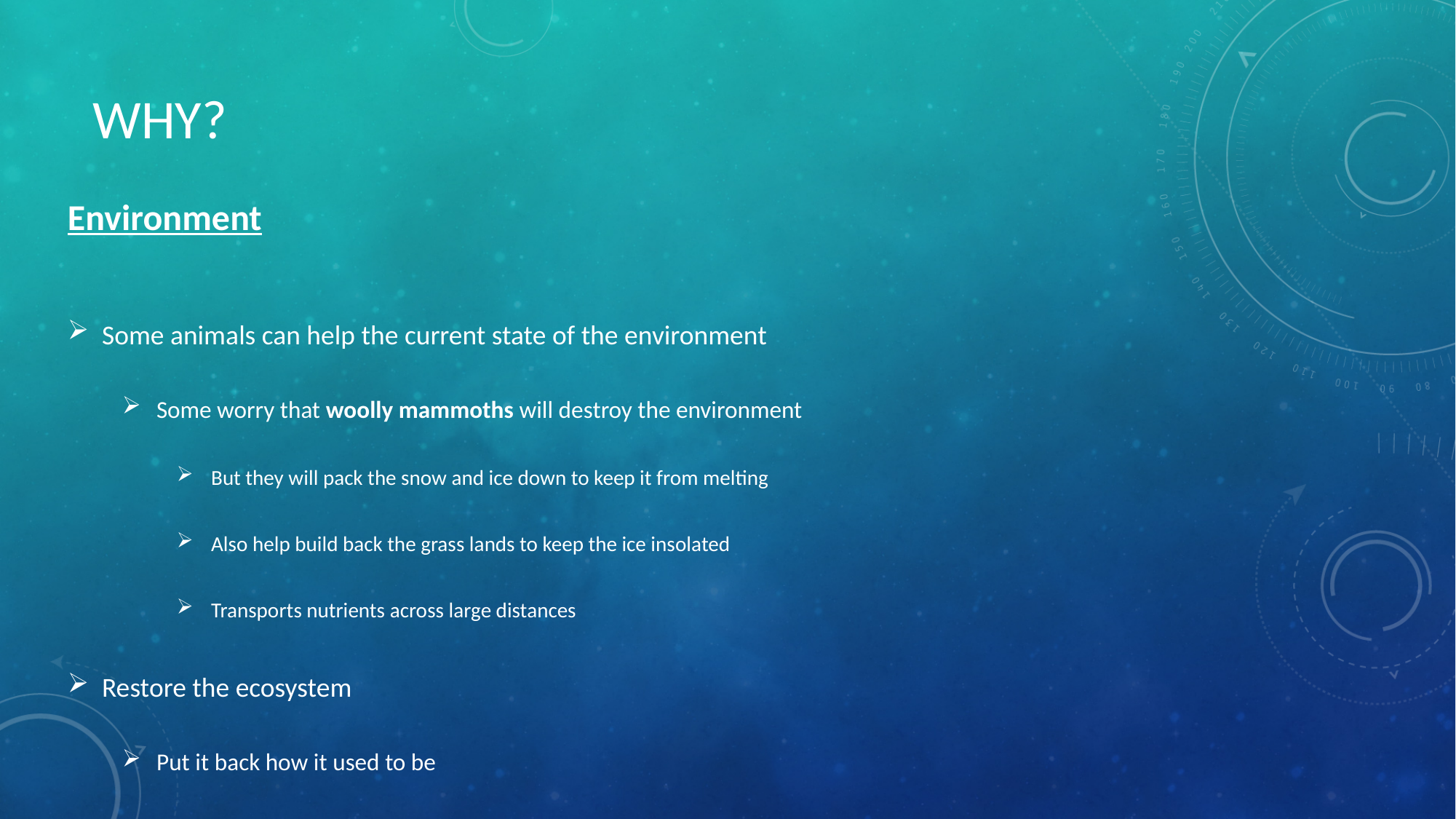

# WHY?
Environment

Some animals can help the current state of the environment
Some worry that woolly mammoths will destroy the environment
But they will pack the snow and ice down to keep it from melting
Also help build back the grass lands to keep the ice insolated
Transports nutrients across large distances
Restore the ecosystem
Put it back how it used to be